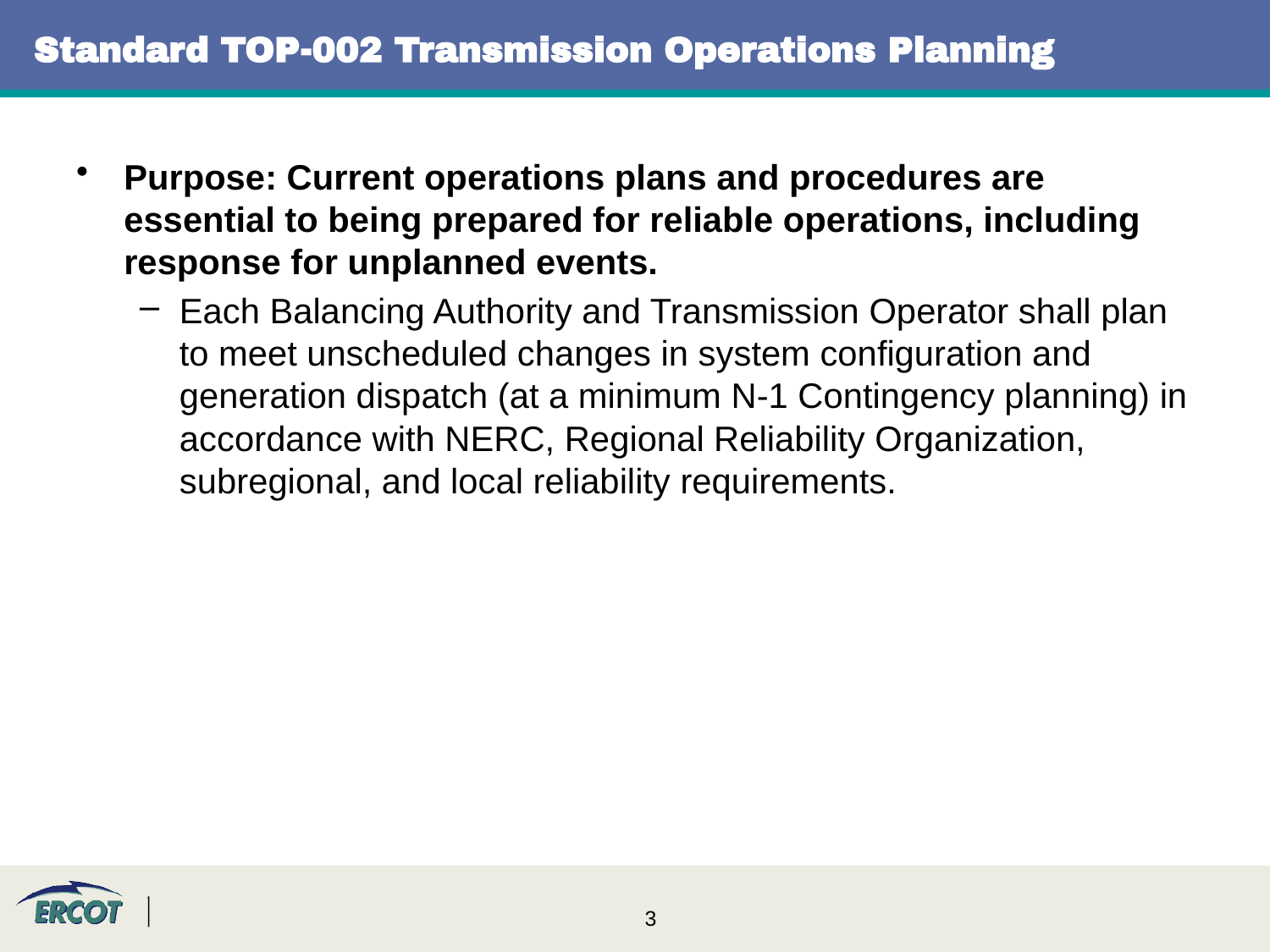

# Standard TOP-002 Transmission Operations Planning
Purpose: Current operations plans and procedures are essential to being prepared for reliable operations, including response for unplanned events.
Each Balancing Authority and Transmission Operator shall plan to meet unscheduled changes in system configuration and generation dispatch (at a minimum N-1 Contingency planning) in accordance with NERC, Regional Reliability Organization, subregional, and local reliability requirements.